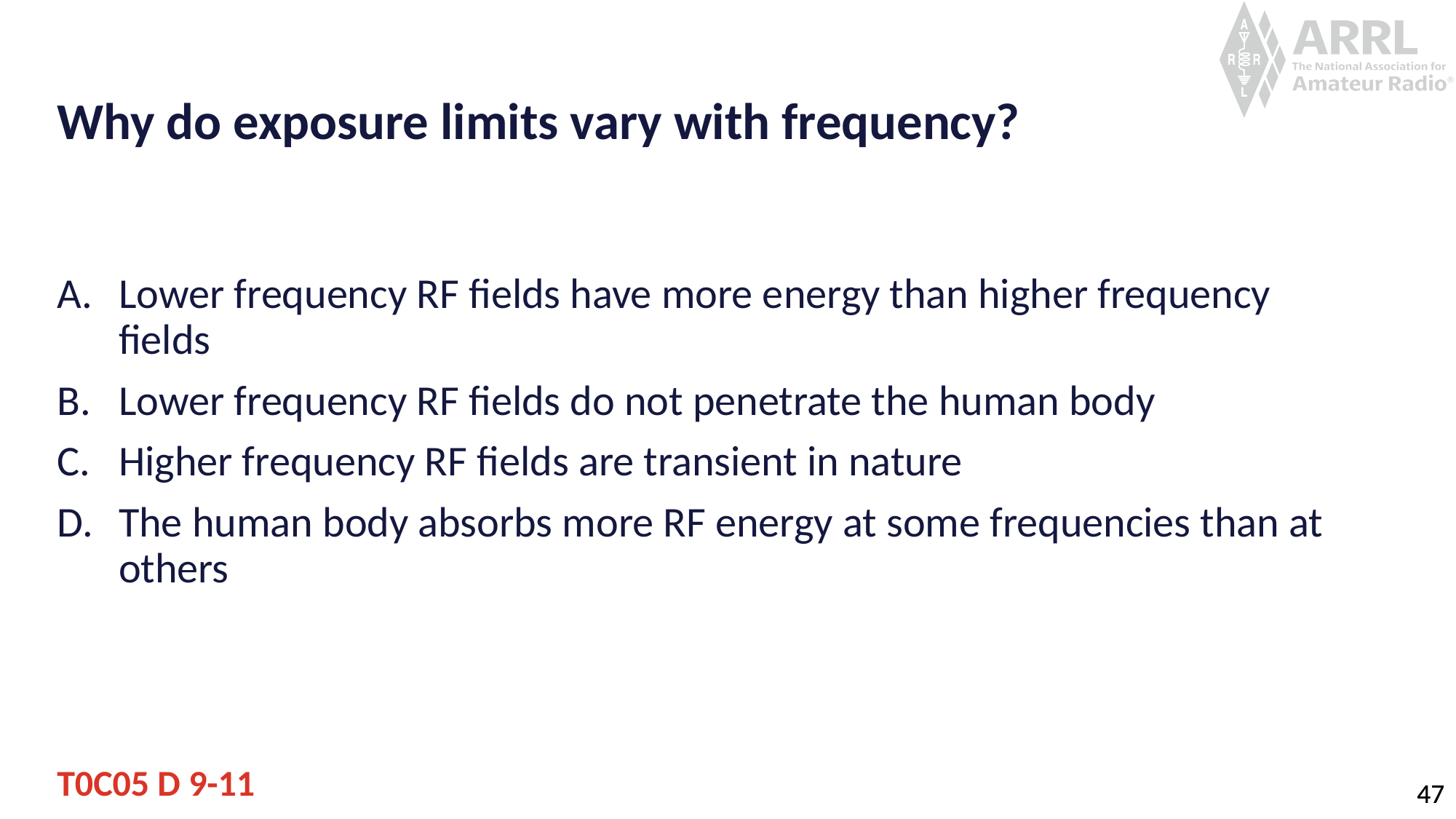

# Why do exposure limits vary with frequency?
Lower frequency RF fields have more energy than higher frequency fields
Lower frequency RF fields do not penetrate the human body
Higher frequency RF fields are transient in nature
The human body absorbs more RF energy at some frequencies than at others
T0C05 D 9-11